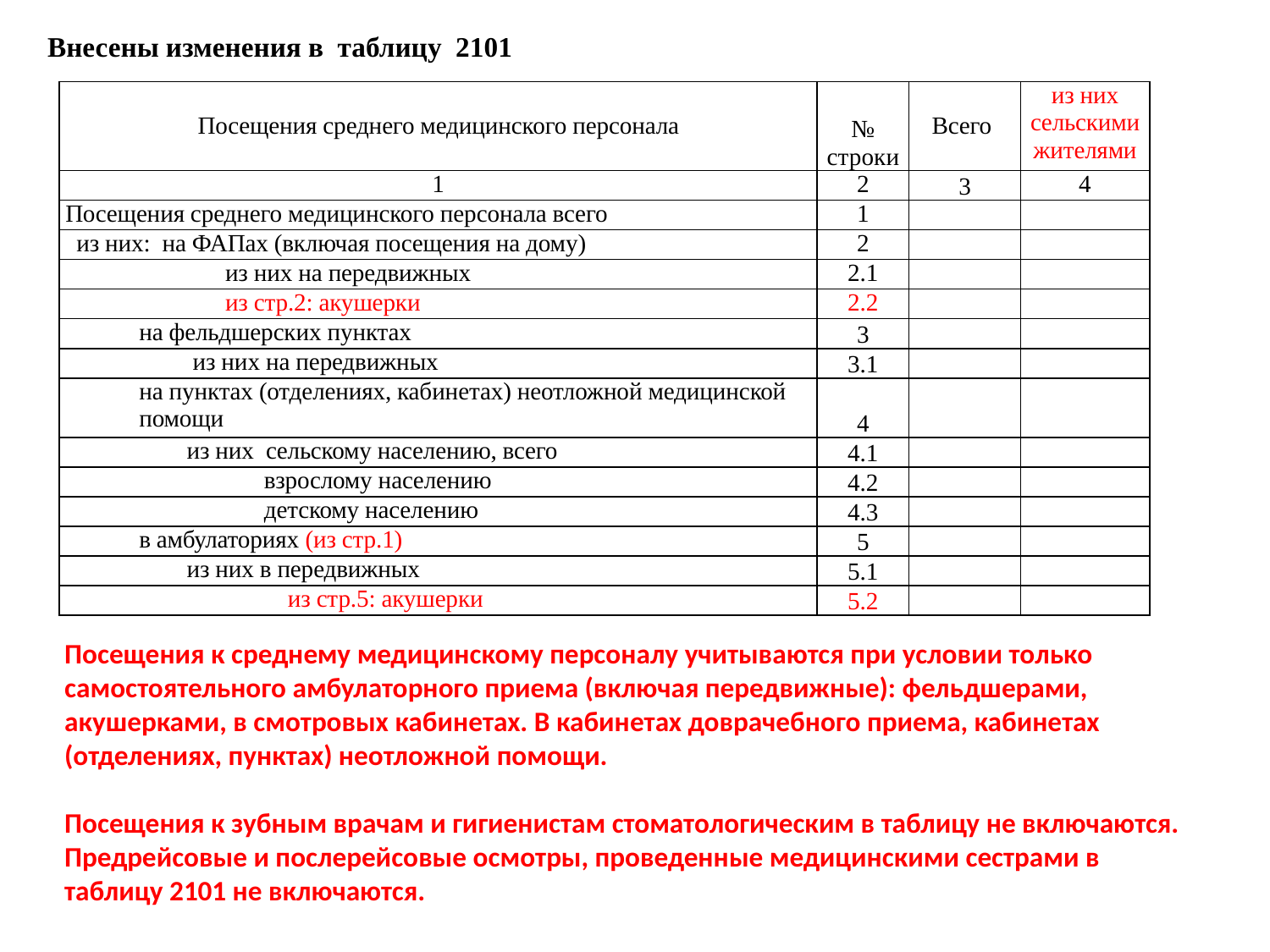

Внесены изменения в  таблицу  2101
| Посещения среднего медицинского персонала | № строки | Всего | из них сельскими жителями |
| --- | --- | --- | --- |
| 1 | 2 | 3 | 4 |
| Посещения среднего медицинского персонала всего | 1 |  |  |
| из них: на ФАПах (включая посещения на дому) | 2 |  |  |
| из них на передвижных | 2.1 |  |  |
| из стр.2: акушерки | 2.2 |  |  |
| на фельдшерских пунктах | 3 |  |  |
| из них на передвижных | 3.1 |  |  |
| на пунктах (отделениях, кабинетах) неотложной медицинской помощи | 4 |  |  |
| из них сельскому населению, всего | 4.1 |  |  |
| взрослому населению | 4.2 |  |  |
| детскому населению | 4.3 |  |  |
| в амбулаториях (из стр.1) | 5 |  |  |
| из них в передвижных | 5.1 |  |  |
| из стр.5: акушерки | 5.2 |  |  |

Посещения к среднему медицинскому персоналу учитываются при условии только самостоятельного амбулаторного приема (включая передвижные): фельдшерами, акушерками, в смотровых кабинетах. В кабинетах доврачебного приема, кабинетах (отделениях, пунктах) неотложной помощи.

Посещения к зубным врачам и гигиенистам стоматологическим в таблицу не включаются. Предрейсовые и послерейсовые осмотры, проведенные медицинскими сестрами в таблицу 2101 не включаются.